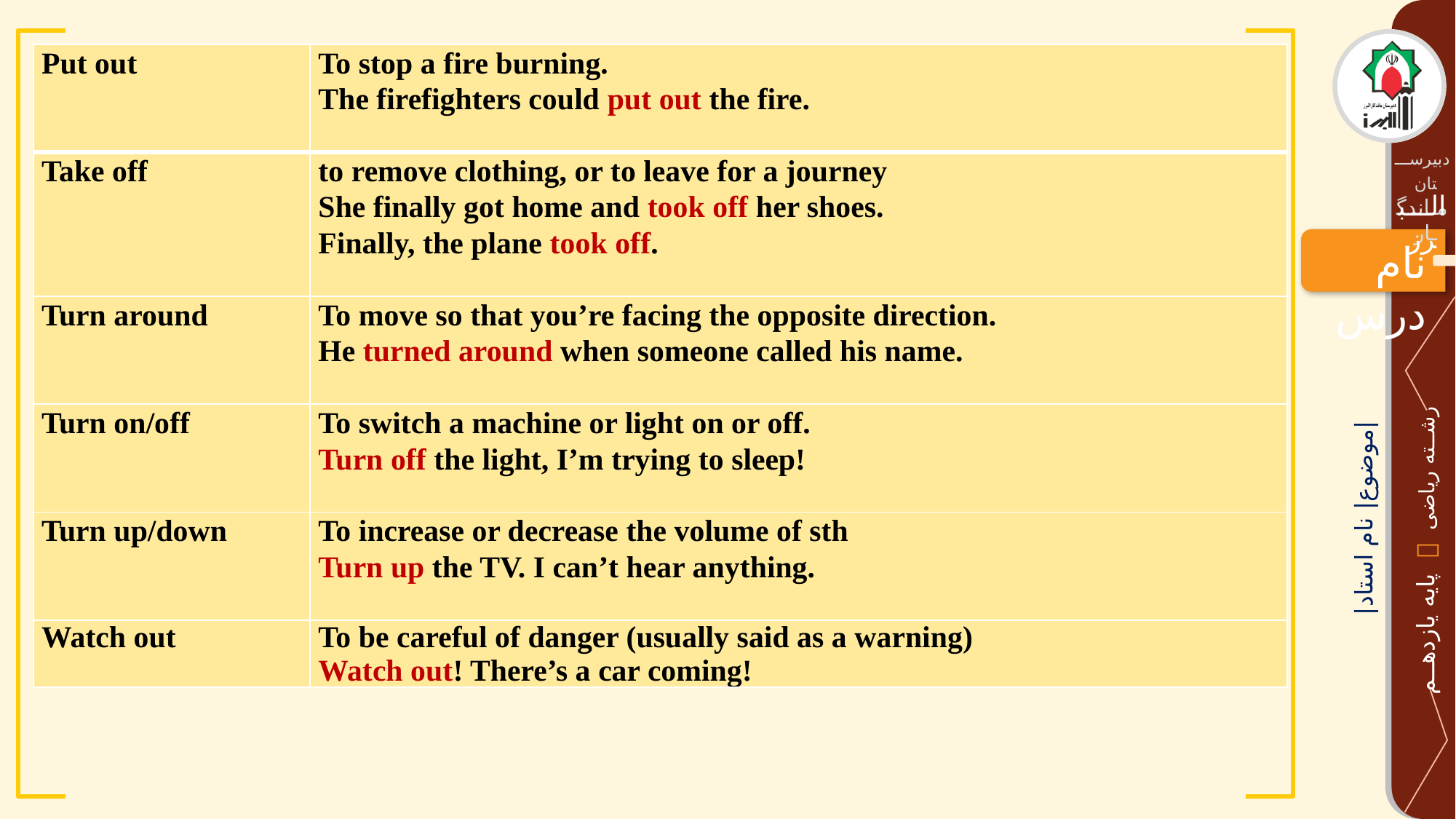

| Put out | To stop a fire burning. The firefighters could put out the fire. |
| --- | --- |
| Take off | to remove clothing, or to leave for a journey She finally got home and took off her shoes.  Finally, the plane took off. |
| Turn around | To move so that you’re facing the opposite direction. He turned around when someone called his name. |
| Turn on/off | To switch a machine or light on or off. Turn off the light, I’m trying to sleep! |
| Turn up/down | To increase or decrease the volume of sth Turn up the TV. I can’t hear anything. |
| Watch out | To be careful of danger (usually said as a warning) Watch out! There’s a car coming! |